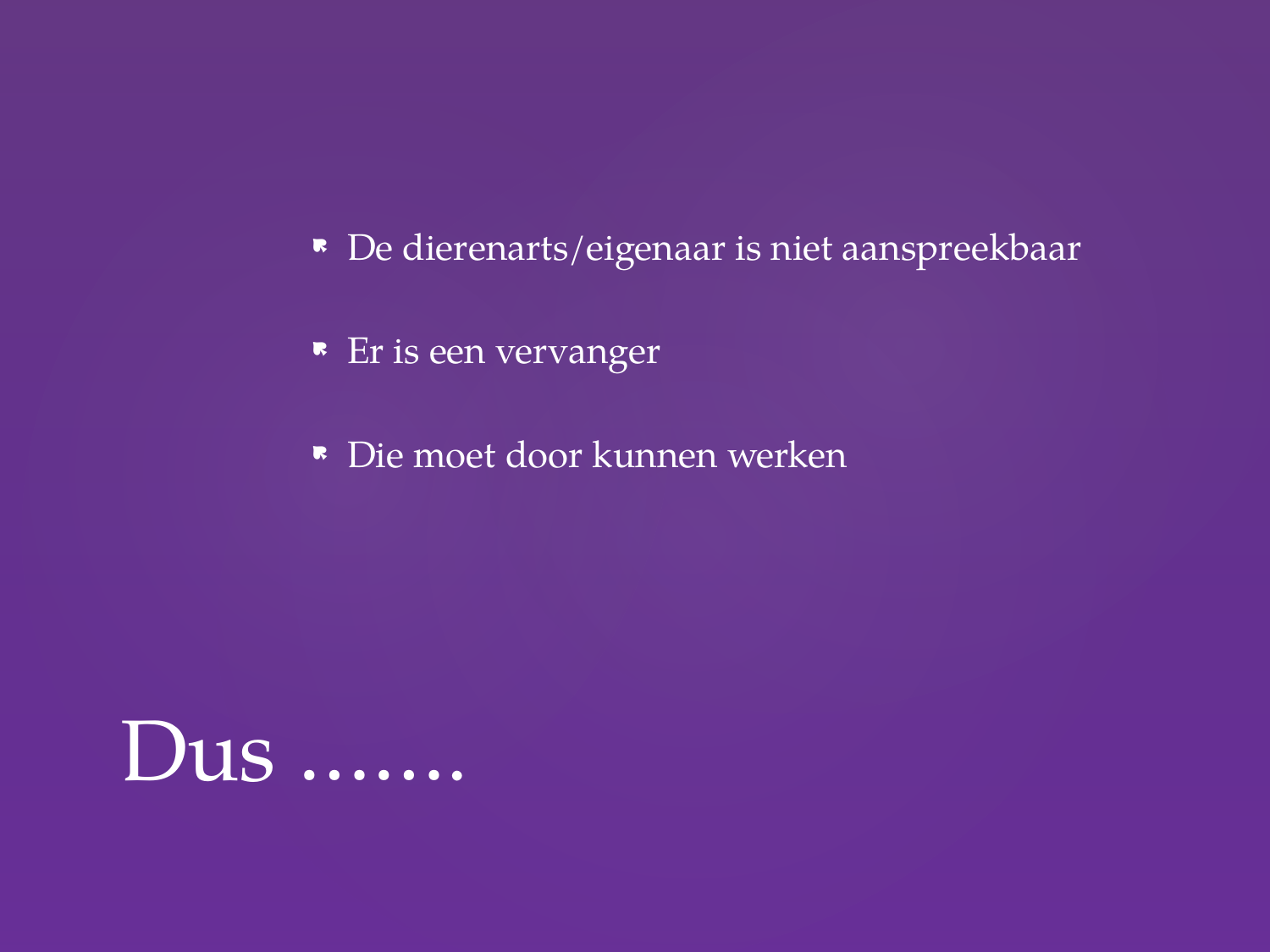

De dierenarts/eigenaar is niet aanspreekbaar

Er is een vervanger

Die moet door kunnen werken
# Dus …….